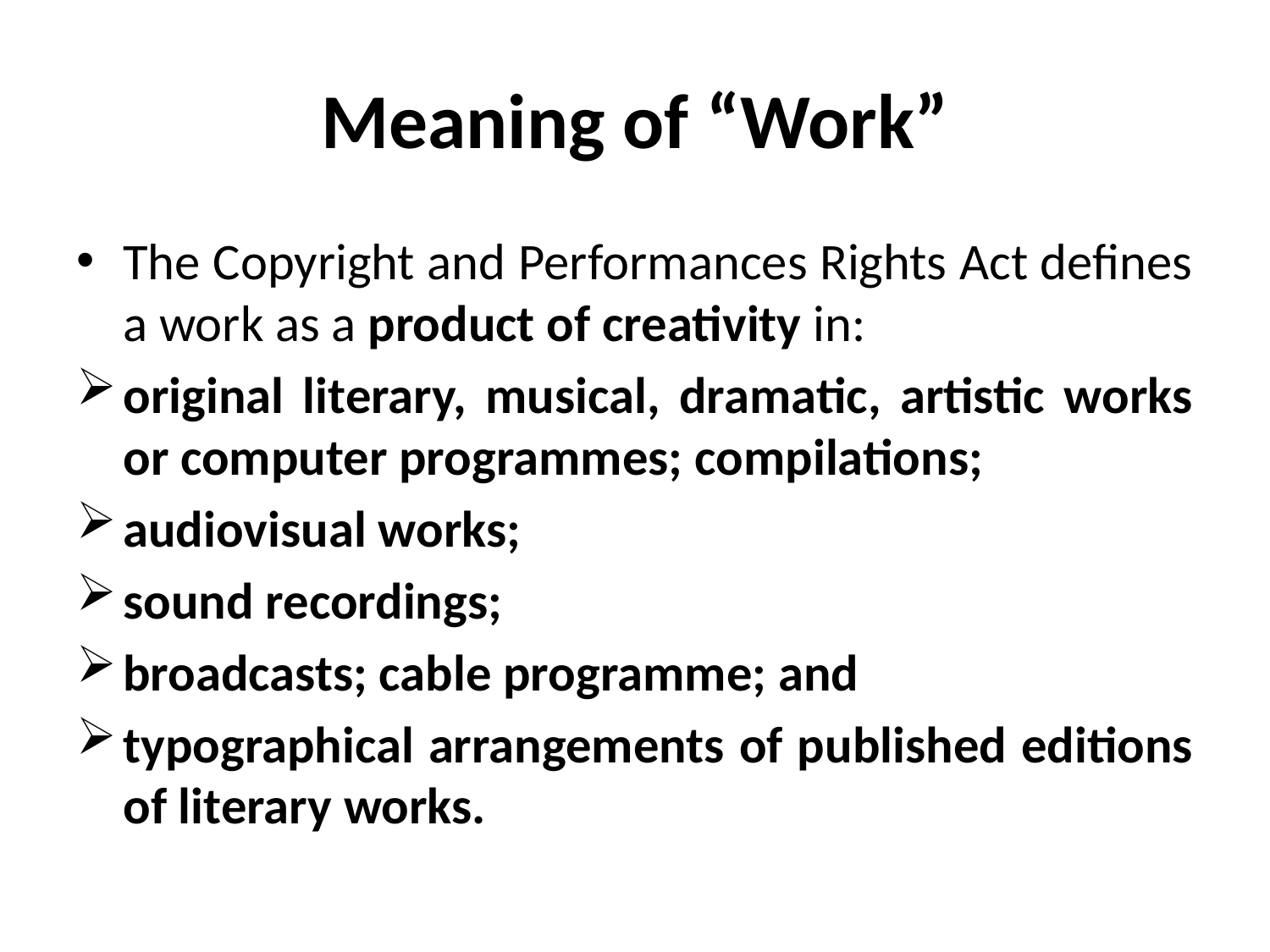

# Meaning of “Work”
The Copyright and Performances Rights Act defines a work as a product of creativity in:
original literary, musical, dramatic, artistic works or computer programmes; compilations;
audiovisual works;
sound recordings;
broadcasts; cable programme; and
typographical arrangements of published editions of literary works.